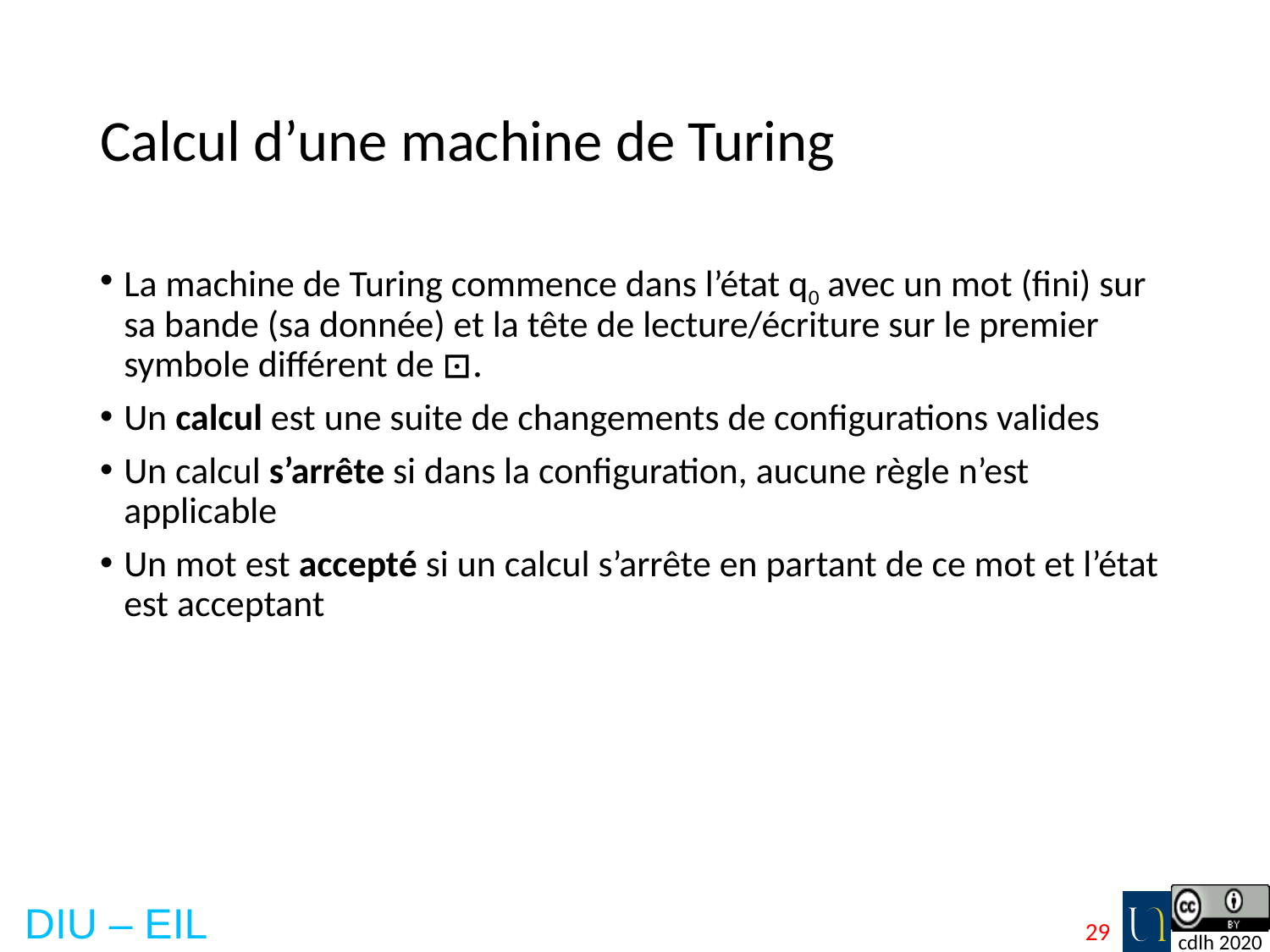

# Calcul d’une machine de Turing
La machine de Turing commence dans l’état q0 avec un mot (fini) sur sa bande (sa donnée) et la tête de lecture/écriture sur le premier symbole différent de ⊡.
Un calcul est une suite de changements de configurations valides
Un calcul s’arrête si dans la configuration, aucune règle n’est applicable
Un mot est accepté si un calcul s’arrête en partant de ce mot et l’état est acceptant
29